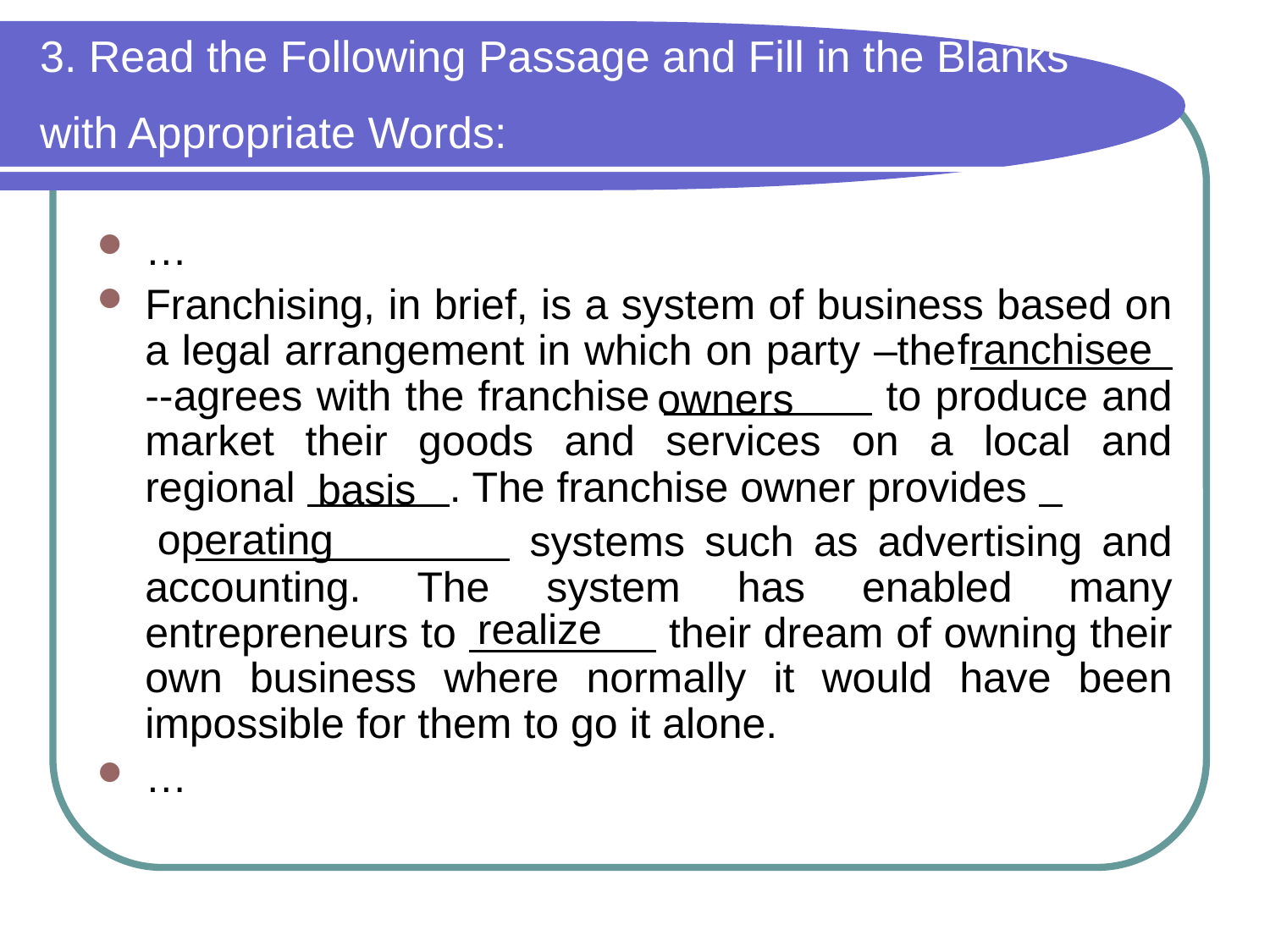

# 3. Read the Following Passage and Fill in the Blanks with Appropriate Words:
…
Franchising, in brief, is a system of business based on a legal arrangement in which on party –the                 --agrees with the franchise                 to produce and market their goods and services on a local and regional             . The franchise owner provides
                      systems such as advertising and accounting. The system has enabled many entrepreneurs to                 their dream of owning their own business where normally it would have been impossible for them to go it alone.
…
franchisee
owners
basis
operating
realize